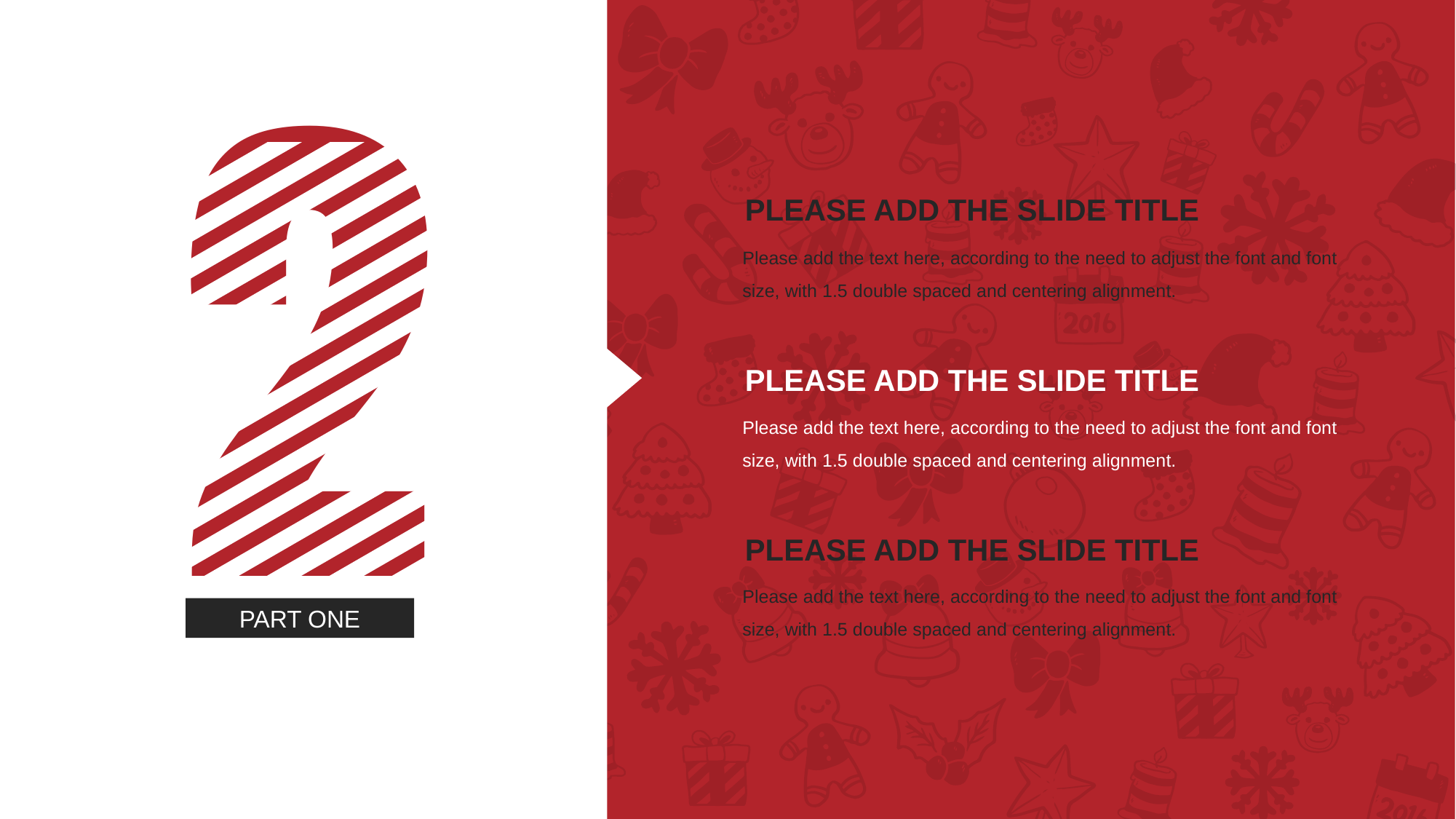

2

PLEASE ADD THE SLIDE TITLE
Please add the text here, according to the need to adjust the font and font size, with 1.5 double spaced and centering alignment.
PLEASE ADD THE SLIDE TITLE
Please add the text here, according to the need to adjust the font and font size, with 1.5 double spaced and centering alignment.
PLEASE ADD THE SLIDE TITLE
Please add the text here, according to the need to adjust the font and font size, with 1.5 double spaced and centering alignment.
PART ONE